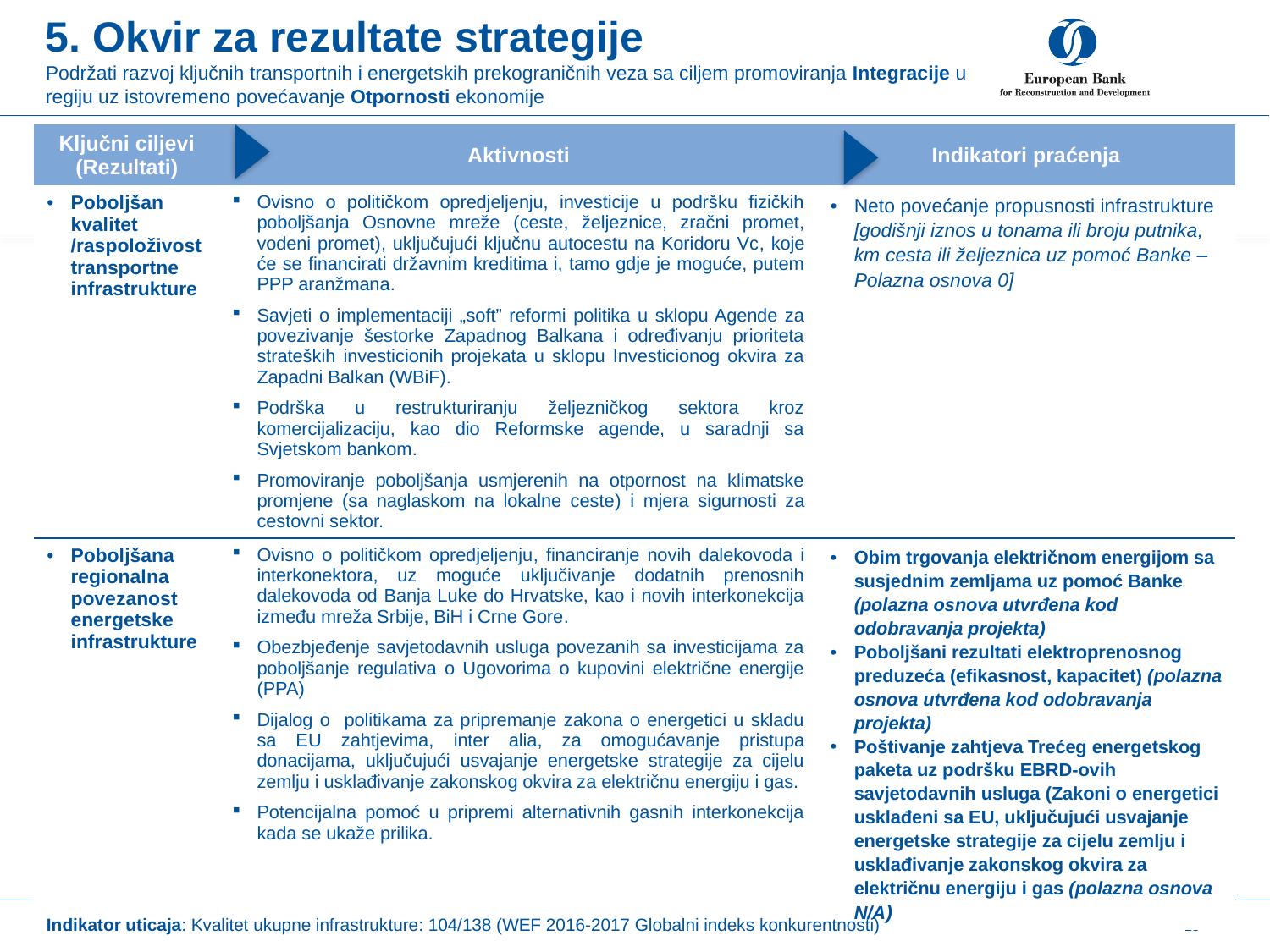

# 5. Okvir za rezultate strategije Podržati razvoj ključnih transportnih i energetskih prekograničnih veza sa ciljem promoviranja Integracije u regiju uz istovremeno povećavanje Otpornosti ekonomije
| Ključni ciljevi (Rezultati) | Aktivnosti | Indikatori praćenja |
| --- | --- | --- |
| Poboljšan kvalitet /raspoloživost transportne infrastrukture | Ovisno o političkom opredjeljenju, investicije u podršku fizičkih poboljšanja Osnovne mreže (ceste, željeznice, zračni promet, vodeni promet), uključujući ključnu autocestu na Koridoru Vc, koje će se financirati državnim kreditima i, tamo gdje je moguće, putem PPP aranžmana. Savjeti o implementaciji „soft” reformi politika u sklopu Agende za povezivanje šestorke Zapadnog Balkana i određivanju prioriteta strateških investicionih projekata u sklopu Investicionog okvira za Zapadni Balkan (WBiF). Podrška u restrukturiranju željezničkog sektora kroz komercijalizaciju, kao dio Reformske agende, u saradnji sa Svjetskom bankom. Promoviranje poboljšanja usmjerenih na otpornost na klimatske promjene (sa naglaskom na lokalne ceste) i mjera sigurnosti za cestovni sektor. | Neto povećanje propusnosti infrastrukture [godišnji iznos u tonama ili broju putnika, km cesta ili željeznica uz pomoć Banke – Polazna osnova 0] |
| Poboljšana regionalna povezanost energetske infrastrukture | Ovisno o političkom opredjeljenju, financiranje novih dalekovoda i interkonektora, uz moguće uključivanje dodatnih prenosnih dalekovoda od Banja Luke do Hrvatske, kao i novih interkonekcija između mreža Srbije, BiH i Crne Gore. Obezbjeđenje savjetodavnih usluga povezanih sa investicijama za poboljšanje regulativa o Ugovorima o kupovini električne energije (PPA) Dijalog o politikama za pripremanje zakona o energetici u skladu sa EU zahtjevima, inter alia, za omogućavanje pristupa donacijama, uključujući usvajanje energetske strategije za cijelu zemlju i usklađivanje zakonskog okvira za električnu energiju i gas. Potencijalna pomoć u pripremi alternativnih gasnih interkonekcija kada se ukaže prilika. | Obim trgovanja električnom energijom sa susjednim zemljama uz pomoć Banke (polazna osnova utvrđena kod odobravanja projekta) Poboljšani rezultati elektroprenosnog preduzeća (efikasnost, kapacitet) (polazna osnova utvrđena kod odobravanja projekta) Poštivanje zahtjeva Trećeg energetskog paketa uz podršku EBRD-ovih savjetodavnih usluga (Zakoni o energetici usklađeni sa EU, uključujući usvajanje energetske strategije za cijelu zemlju i usklađivanje zakonskog okvira za električnu energiju i gas (polazna osnova N/A) |

15
Indikator uticaja: Kvalitet ukupne infrastrukture: 104/138 (WEF 2016-2017 Globalni indeks konkurentnosti)